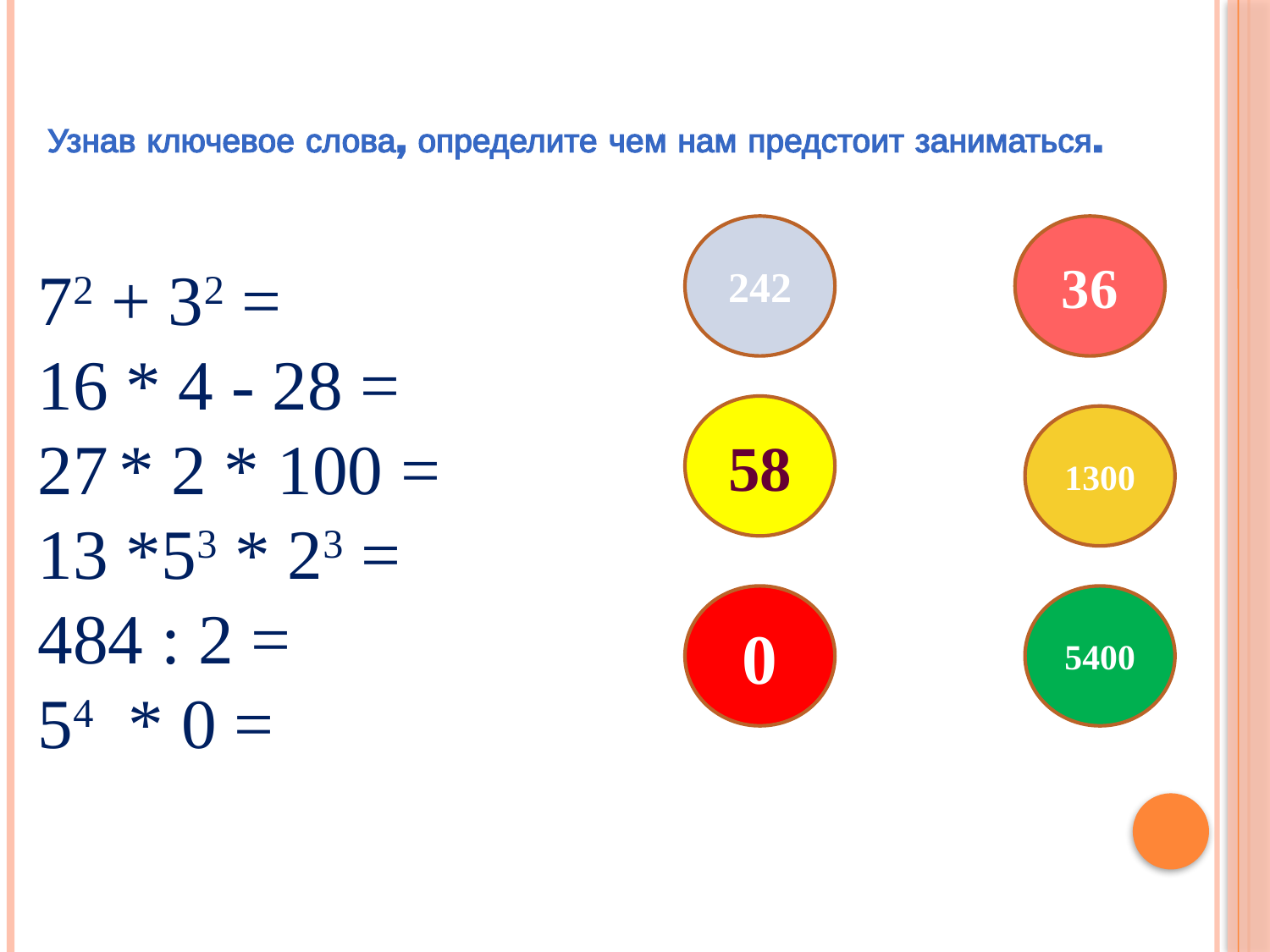

# Узнав ключевое слова, определите чем нам предстоит заниматься.
242
а
36
а
72 + 32 =
16 * 4 - 28 =
27 * 2 * 100 =
13 *53 * 23 =
484 : 2 =
54  * 0 =

58
з
1300
ч
и
0
5400
д